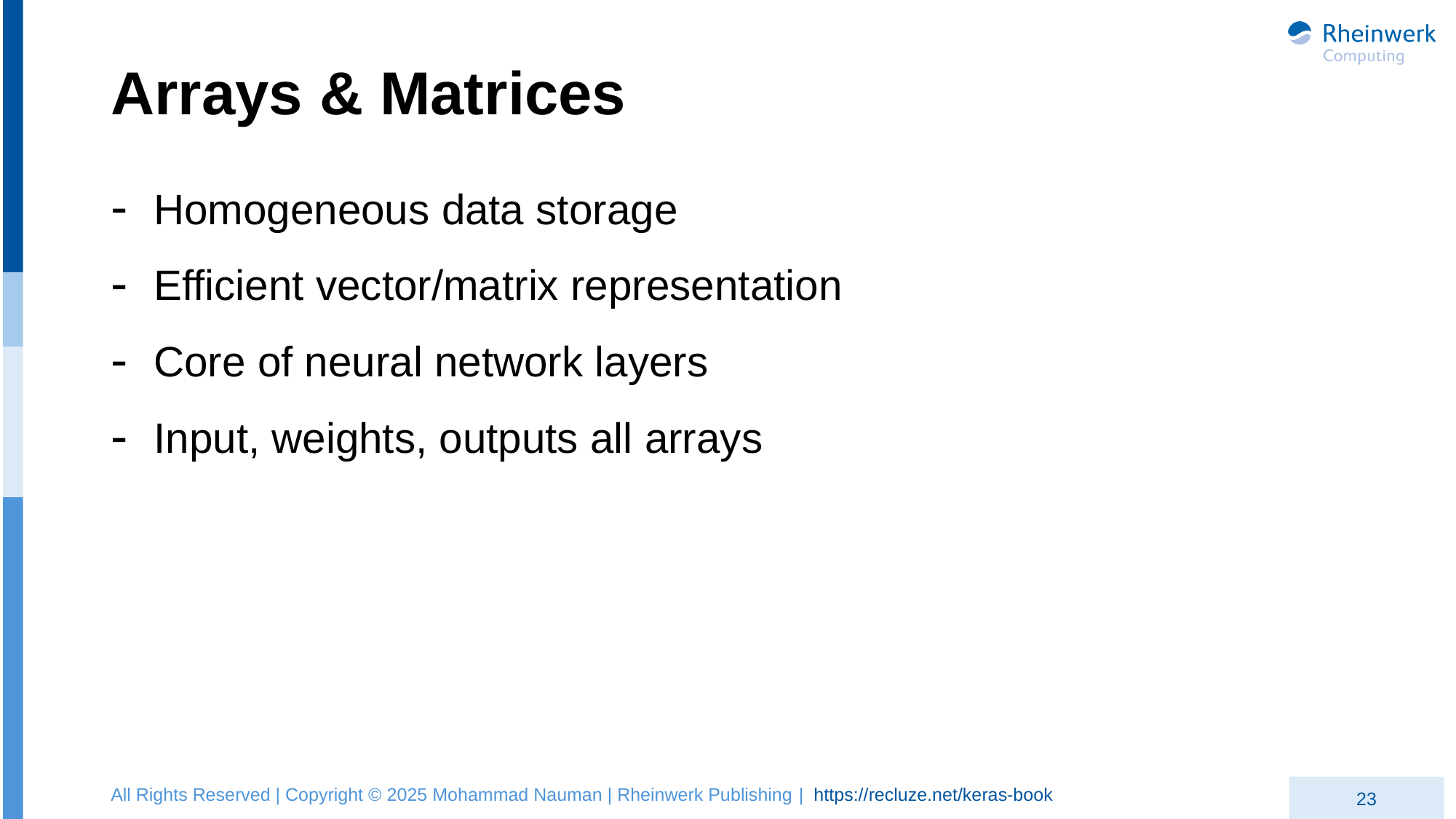

# Arrays & Matrices
Homogeneous data storage
Efficient vector/matrix representation
Core of neural network layers
Input, weights, outputs all arrays